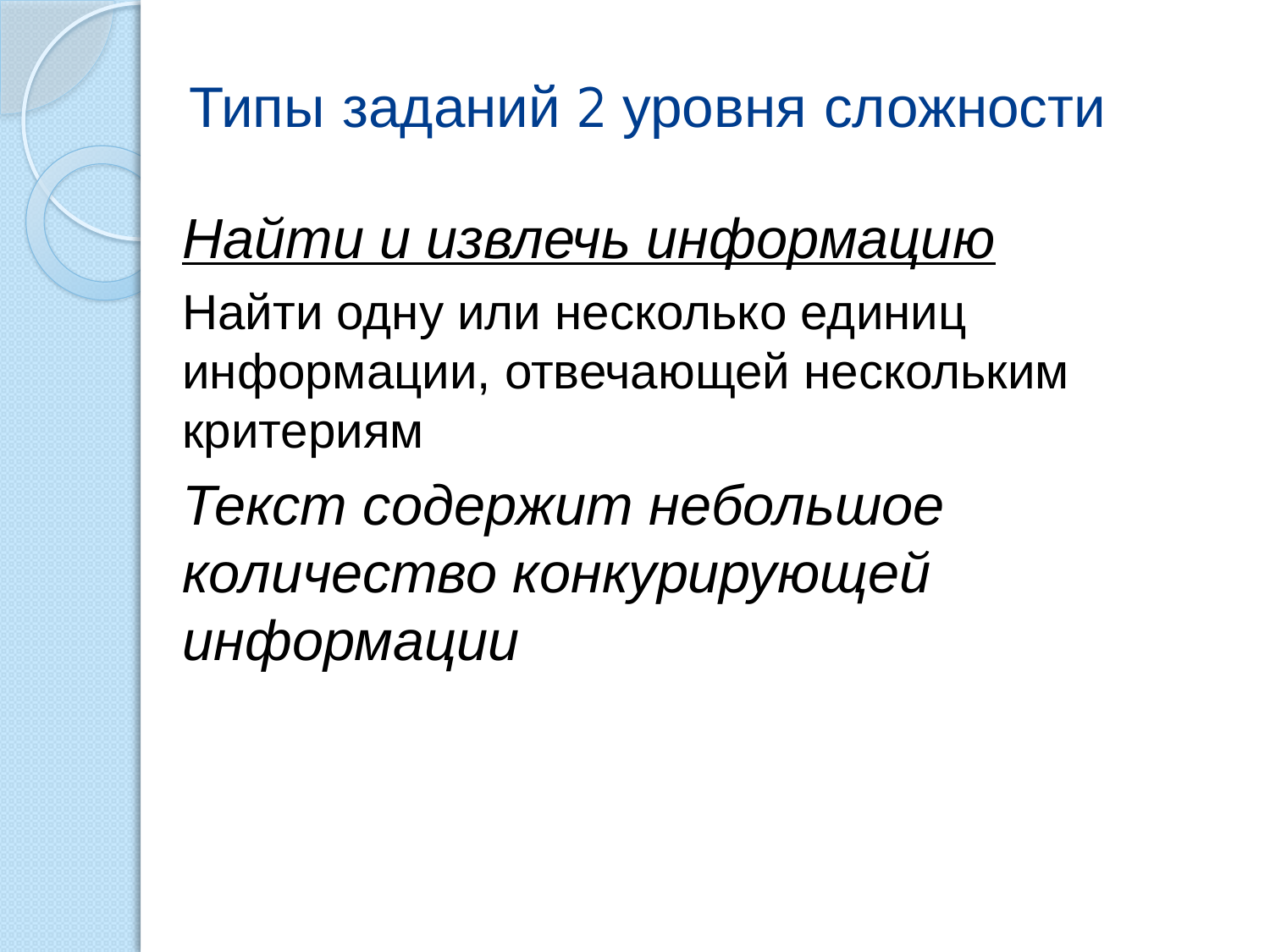

# Типы заданий 2 уровня сложности
Найти и извлечь информацию
Найти одну или несколько единиц информации, отвечающей нескольким критериям
Текст содержит небольшое количество конкурирующей информации